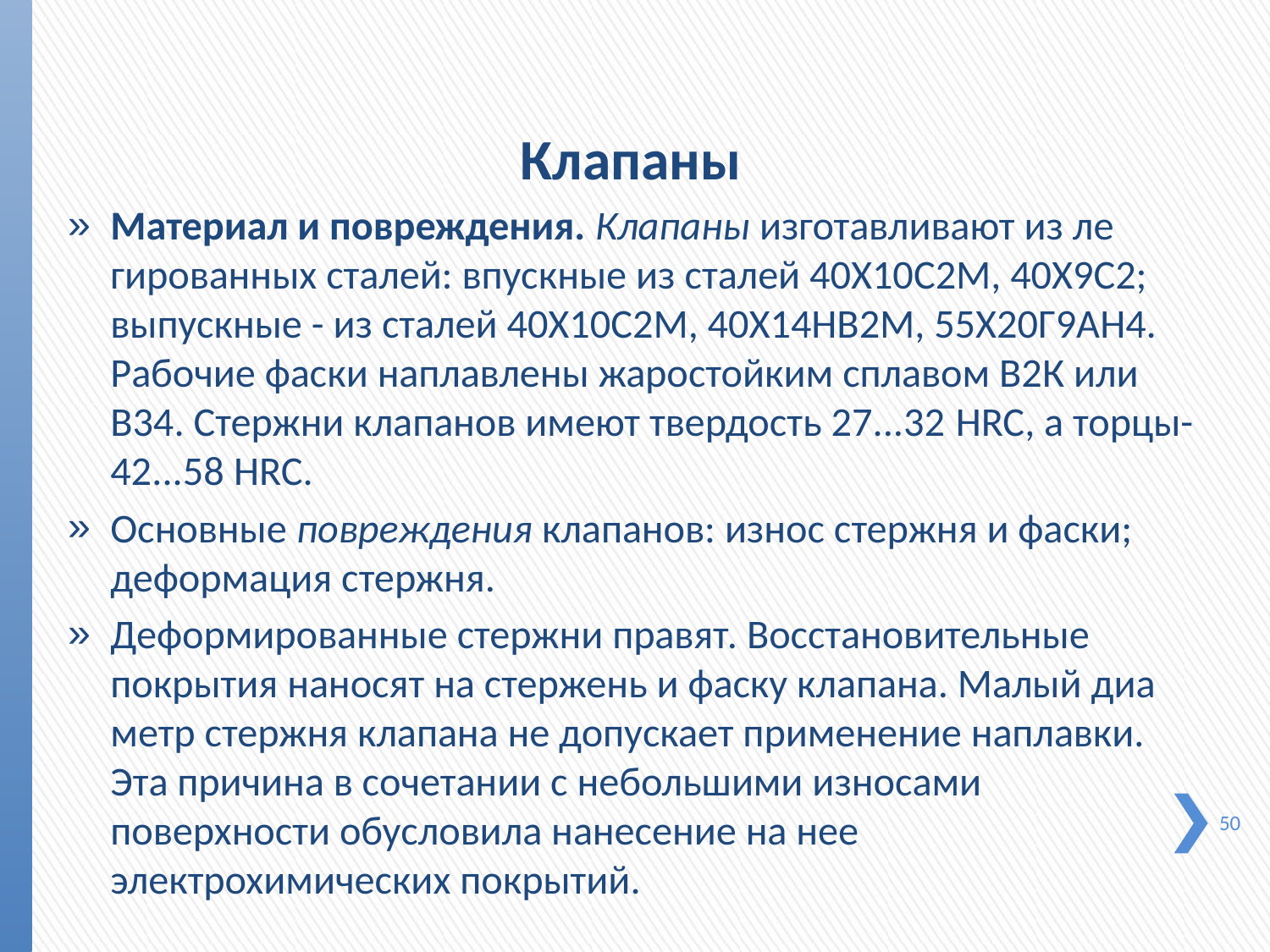

Клапаны
Материал и повреждения. Клапаны изготавливают из ле­гированных сталей: впускные из сталей 40X10С2М, 40Х9С2; выпускные - из сталей 40X10С2М, 40Х14НВ2М, 55Х20Г9АН4. Рабочие фаски наплавлены жаростойким сплавом В2К или В34. Стержни клапанов имеют твердость 27...32 HRC, а торцы-42...58 HRC.
Основные повреждения клапанов: износ стержня и фаски; деформация стержня.
Деформированные стержни правят. Восстановительные покрытия наносят на стержень и фаску клапана. Малый диа­метр стержня клапана не допускает применение наплавки. Эта причина в сочетании с небольшими износами поверхности обусловила нанесение на нее электрохимических покрытий.
50